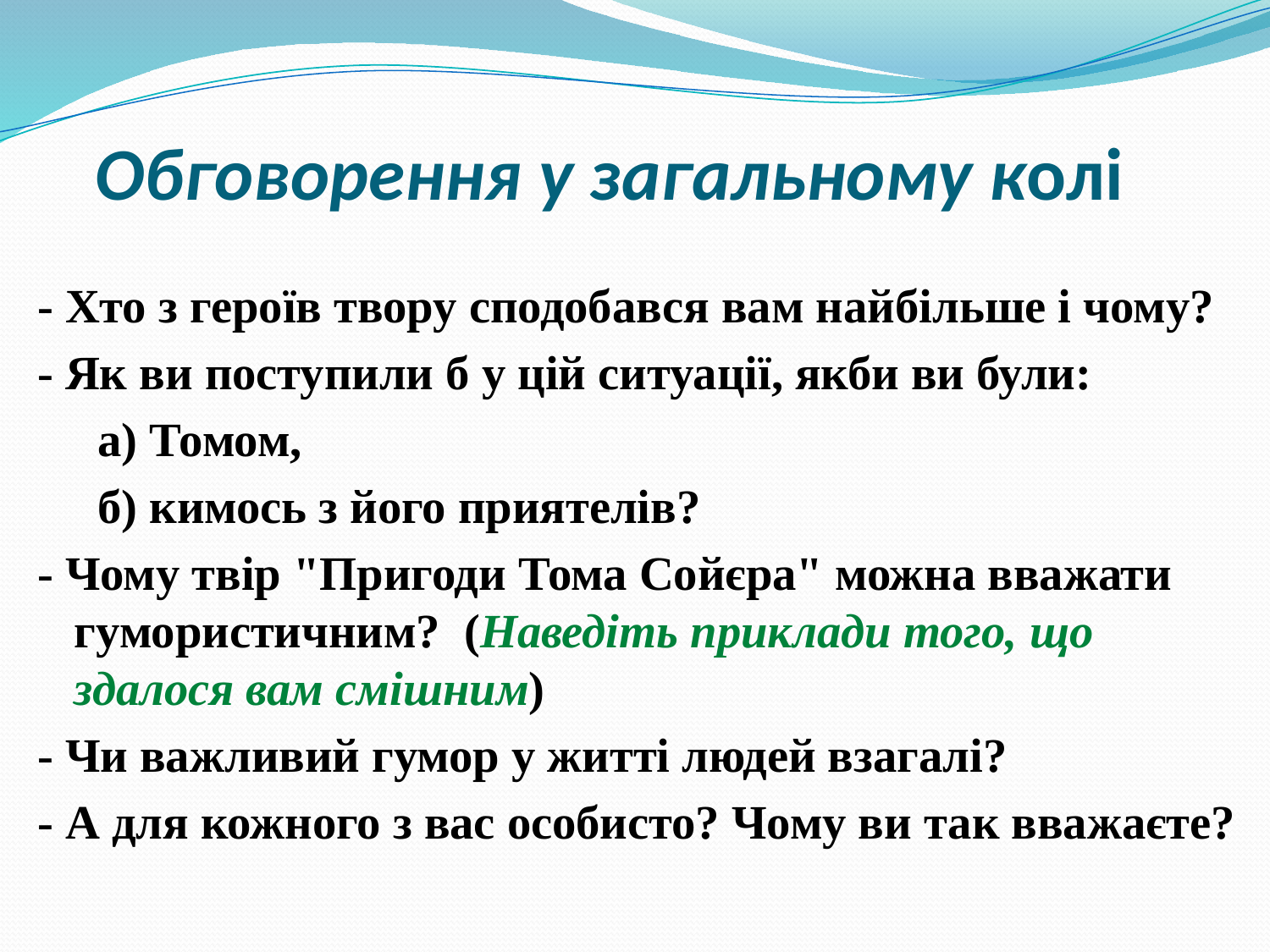

# Обговорення у загальному колі
- Хто з героїв твору сподобався вам найбільше і чому?
- Як ви поступили б у цій ситуації, якби ви були:
     а) Томом,
     б) кимось з його приятелів?
- Чому твір "Пригоди Тома Сойєра" можна вважати гумористичним?  (Наведіть приклади того, що здалося вам смішним)
- Чи важливий гумор у житті людей взагалі?
- А для кожного з вас особисто? Чому ви так вважаєте?